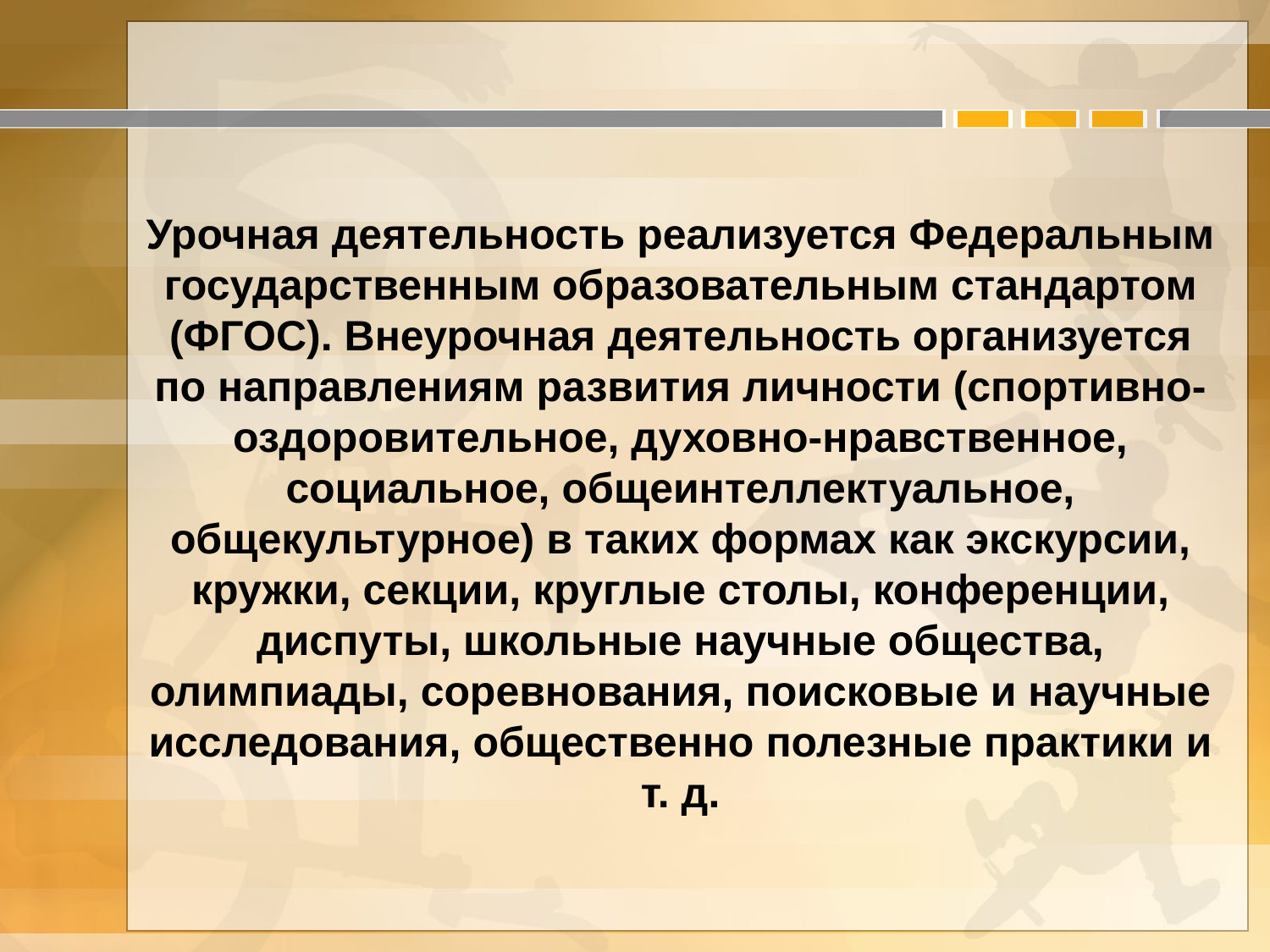

Урочная деятельность реализуется Федеральным государственным образовательным стандартом (ФГОС). Внеурочная деятельность организуется по направлениям развития личности (спортивно-оздоровительное, духовно-нравственное, социальное, общеинтеллектуальное, общекультурное) в таких формах как экскурсии, кружки, секции, круглые столы, конференции, диспуты, школьные научные общества, олимпиады, соревнования, поисковые и научные исследования, общественно полезные практики и т. д.